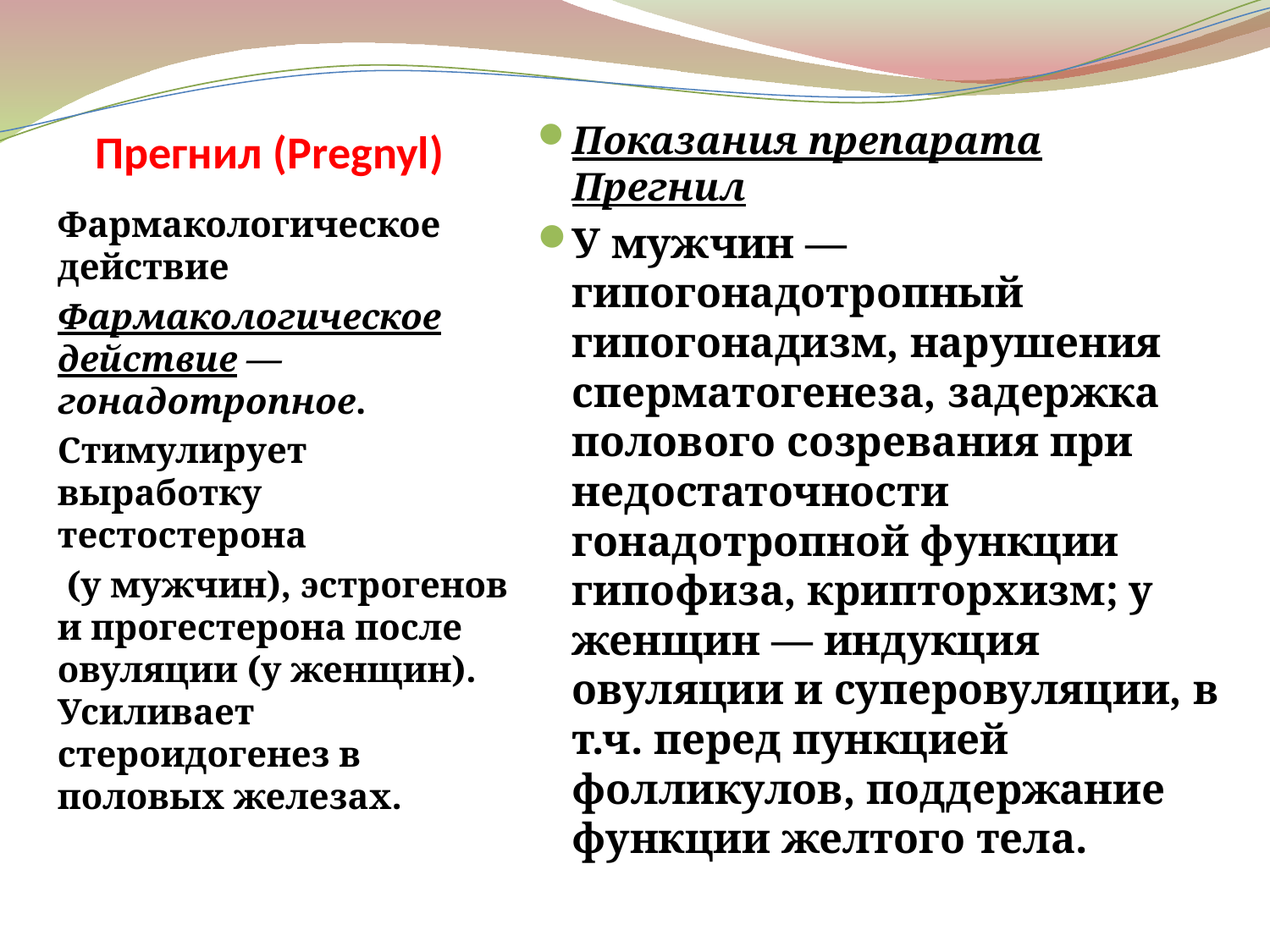

# Прегнил (Pregnyl)
Показания препарата Прегнил
У мужчин — гипогонадотропный гипогонадизм, нарушения сперматогенеза, задержка полового созревания при недостаточности гонадотропной функции гипофиза, крипторхизм; у женщин — индукция овуляции и суперовуляции, в т.ч. перед пункцией фолликулов, поддержание функции желтого тела.

Фармакологическое действие
Фармакологическое действие — гонадотропное.
Стимулирует выработку тестостерона
 (у мужчин), эстрогенов и прогестерона после овуляции (у женщин). Усиливает стероидогенез в половых железах.